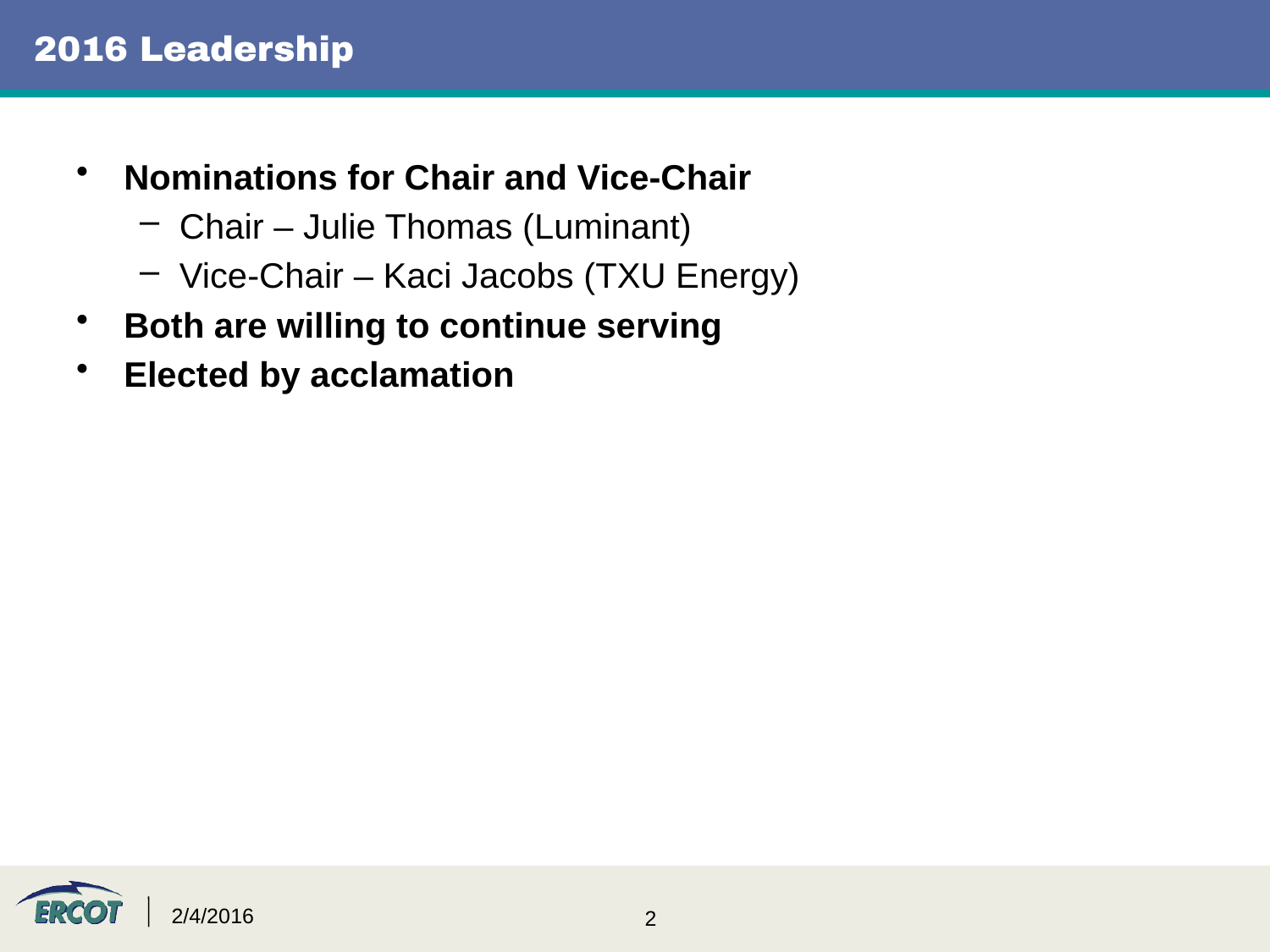

# 2016 Leadership
Nominations for Chair and Vice-Chair
Chair – Julie Thomas (Luminant)
Vice-Chair – Kaci Jacobs (TXU Energy)
Both are willing to continue serving
Elected by acclamation
2/4/2016